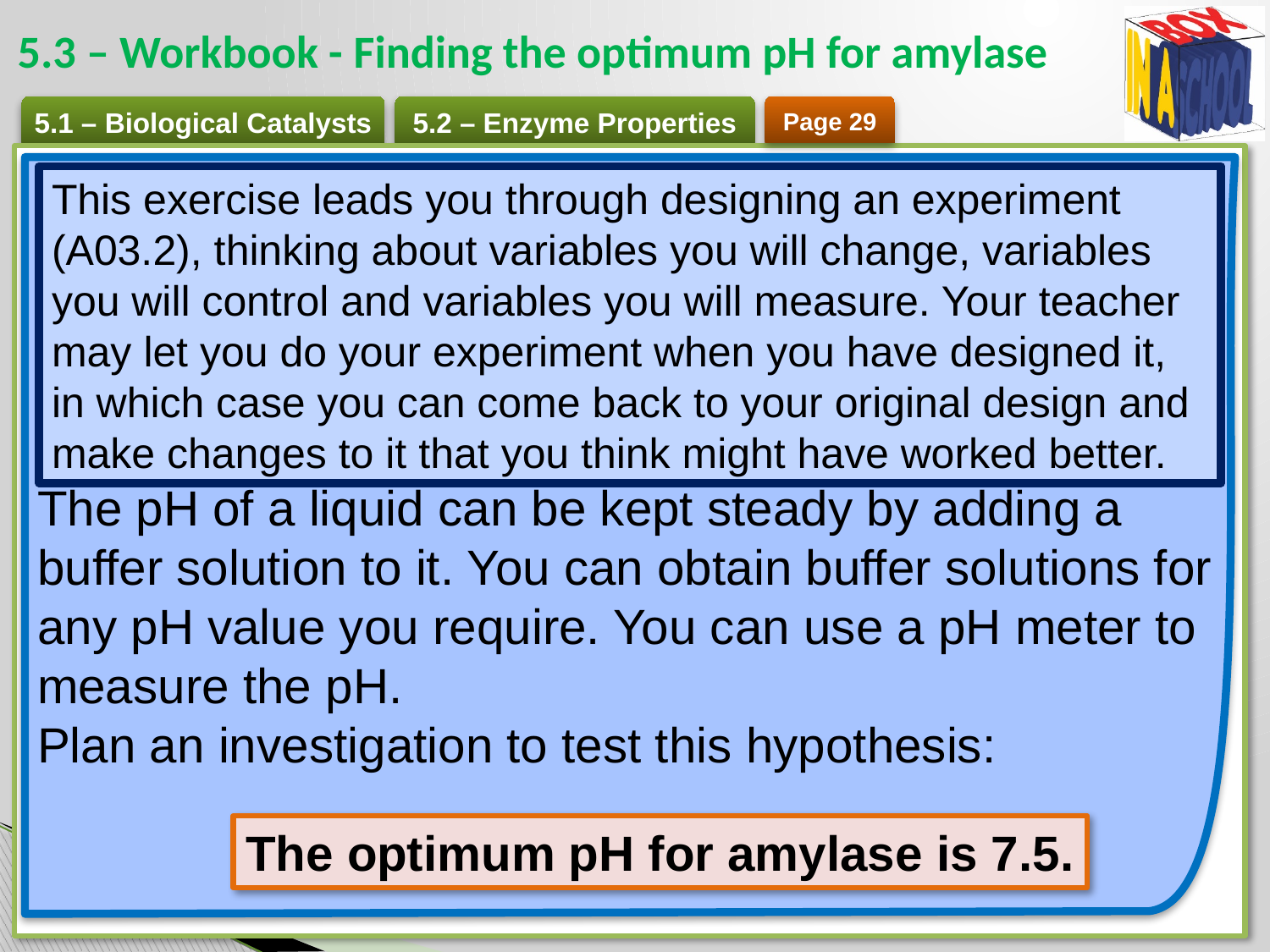

# 5.3 – Workbook - Finding the optimum pH for amylase
Page 29

The pH of a liquid can be kept steady by adding a buffer solution to it. You can obtain buffer solutions for any pH value you require. You can use a pH meter to measure the pH.
Plan an investigation to test this hypothesis:
This exercise leads you through designing an experiment (A03.2), thinking about variables you will change, variables you will control and variables you will measure. Your teacher may let you do your experiment when you have designed it, in which case you can come back to your original design and make changes to it that you think might have worked better.
The optimum pH for amylase is 7.5.